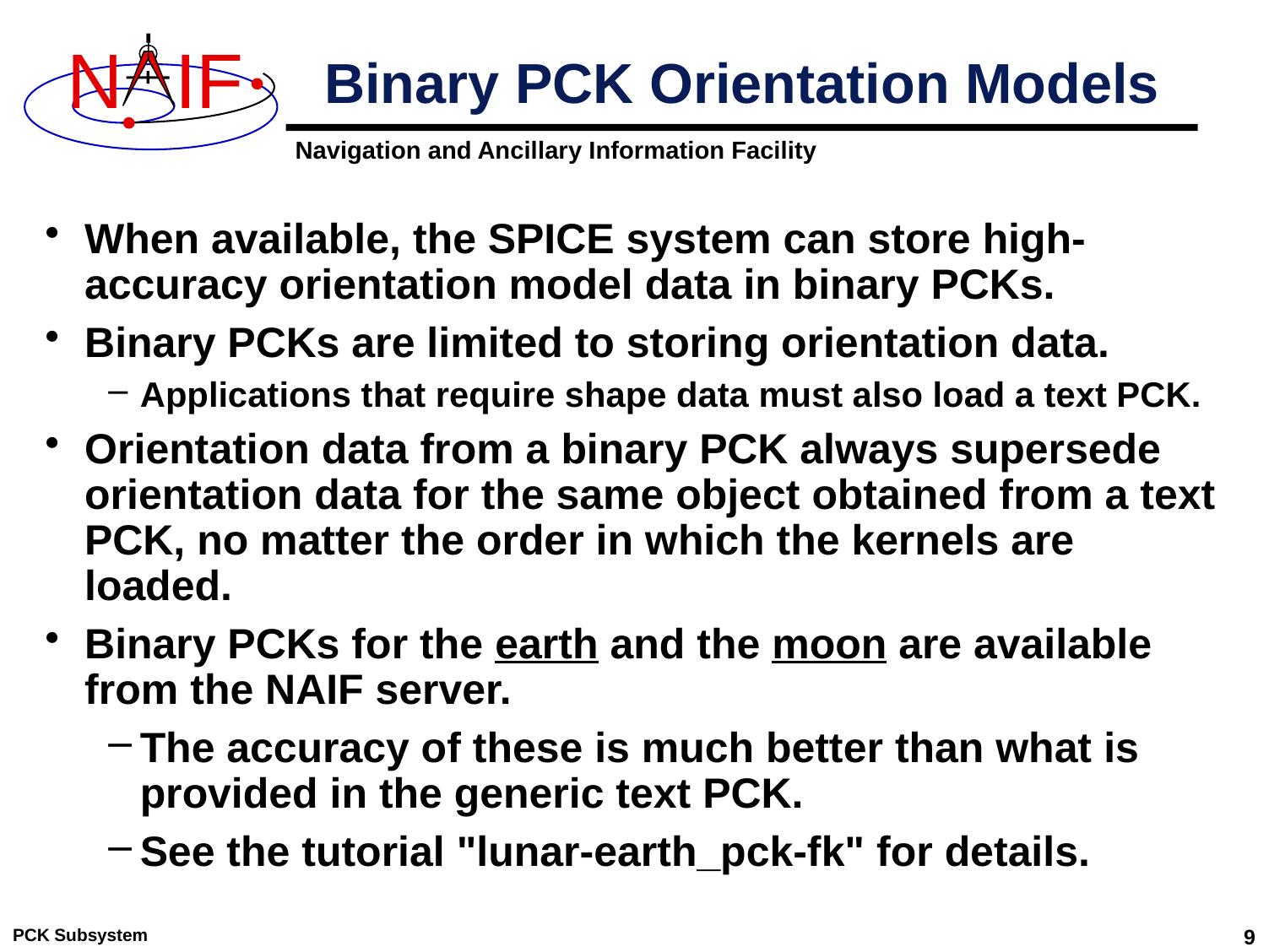

# Binary PCK Orientation Models
When available, the SPICE system can store high-accuracy orientation model data in binary PCKs.
Binary PCKs are limited to storing orientation data.
Applications that require shape data must also load a text PCK.
Orientation data from a binary PCK always supersede orientation data for the same object obtained from a text PCK, no matter the order in which the kernels are loaded.
Binary PCKs for the earth and the moon are available from the NAIF server.
The accuracy of these is much better than what is provided in the generic text PCK.
See the tutorial "lunar-earth_pck-fk" for details.
PCK Subsystem
9